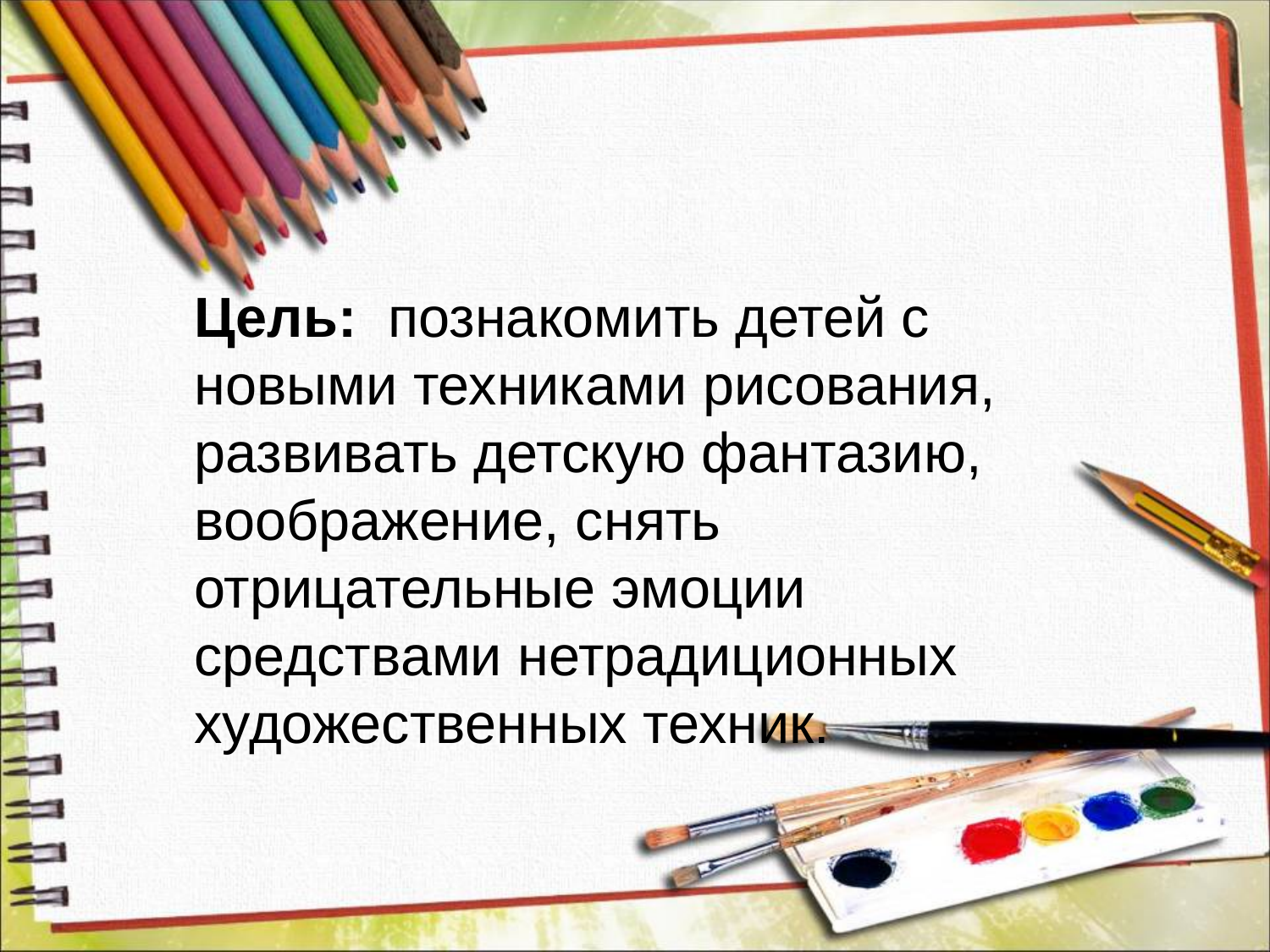

Цель:  познакомить детей с новыми техниками рисования, развивать детскую фантазию, воображение, снять отрицательные эмоции средствами нетрадиционных художественных техник.